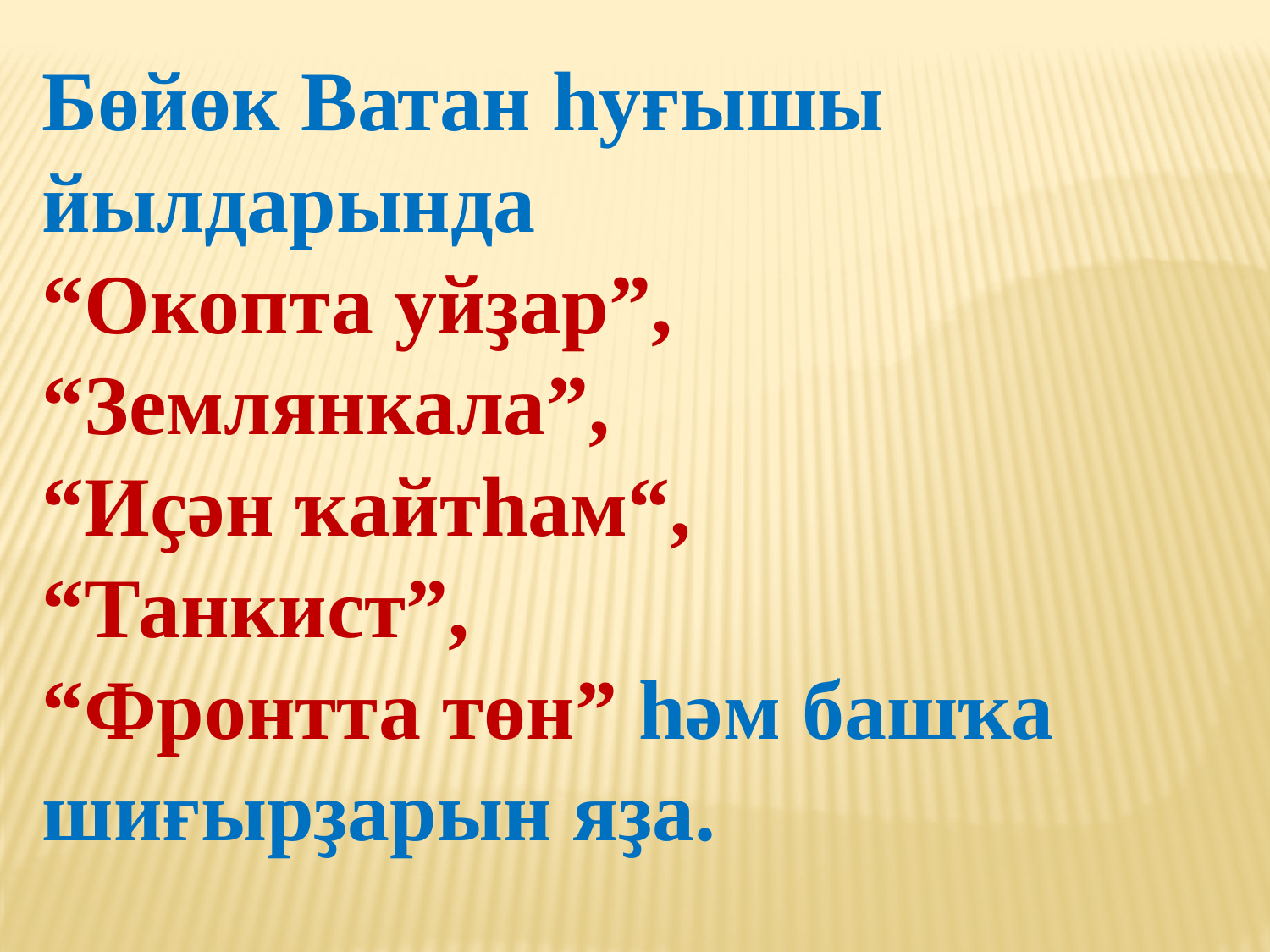

Бөйөк Ватан һуғышы йылдарында
“Окопта уйҙар”, “Землянкала”,
“Иҫән ҡайтһам“,
“Танкист”,
“Фронтта төн” һәм башҡа шиғырҙарын яҙа.